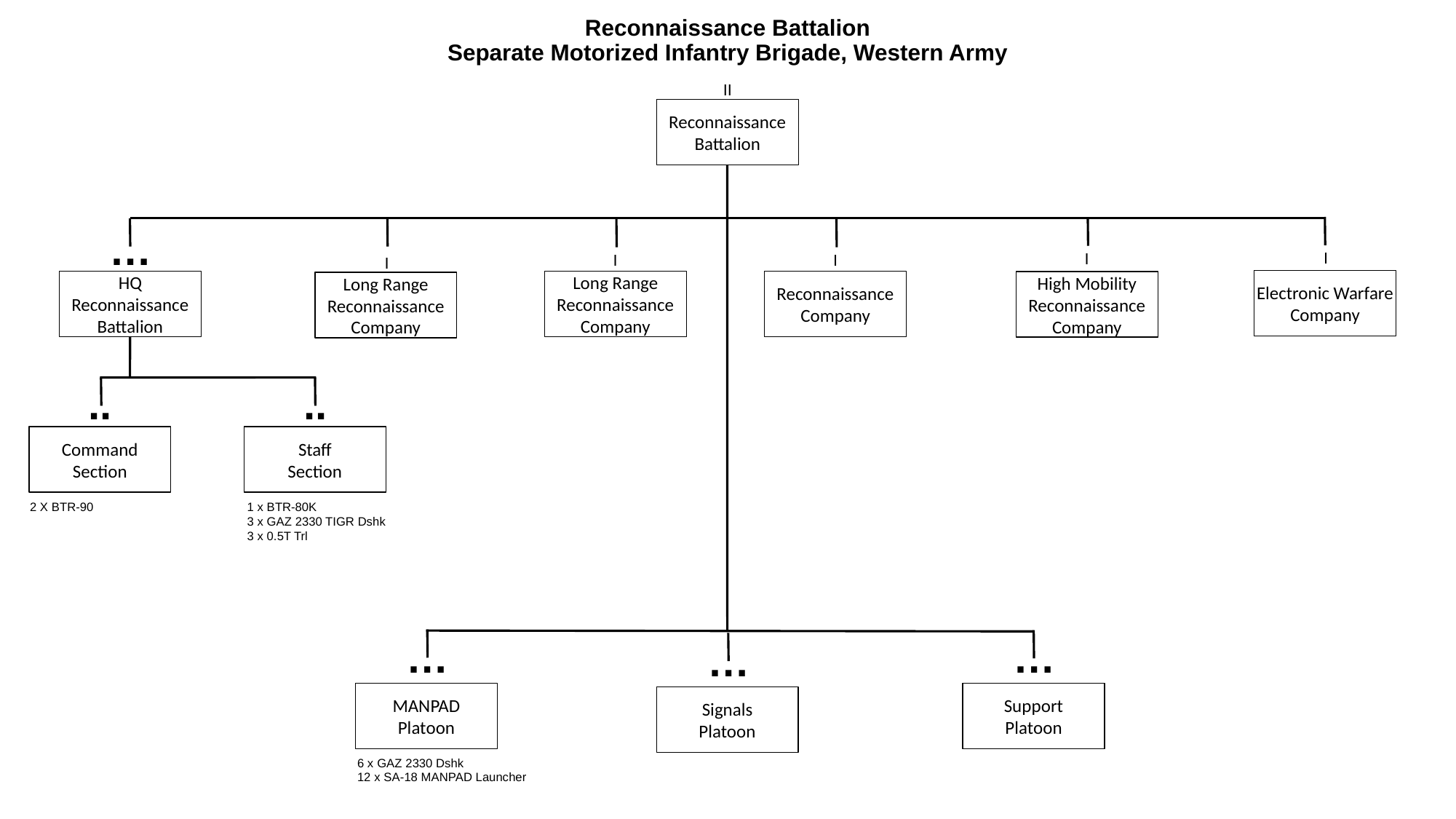

# Reconnaissance Battalion Separate Motorized Infantry Brigade, Western Army
II
Reconnaissance Battalion
…
I
I
I
I
I
Electronic Warfare Company
HQ Reconnaissance
Battalion
Long Range Reconnaissance Company
Reconnaissance Company
High Mobility Reconnaissance Company
Long Range Reconnaissance Company
..
..
Command
Section
Staff
Section
2 X BTR-90
1 x BTR-80K
3 x GAZ 2330 TIGR Dshk
3 x 0.5T Trl
…
…
…
MANPAD
Platoon
Support
Platoon
Signals
Platoon
6 x GAZ 2330 Dshk
12 x SA-18 MANPAD Launcher